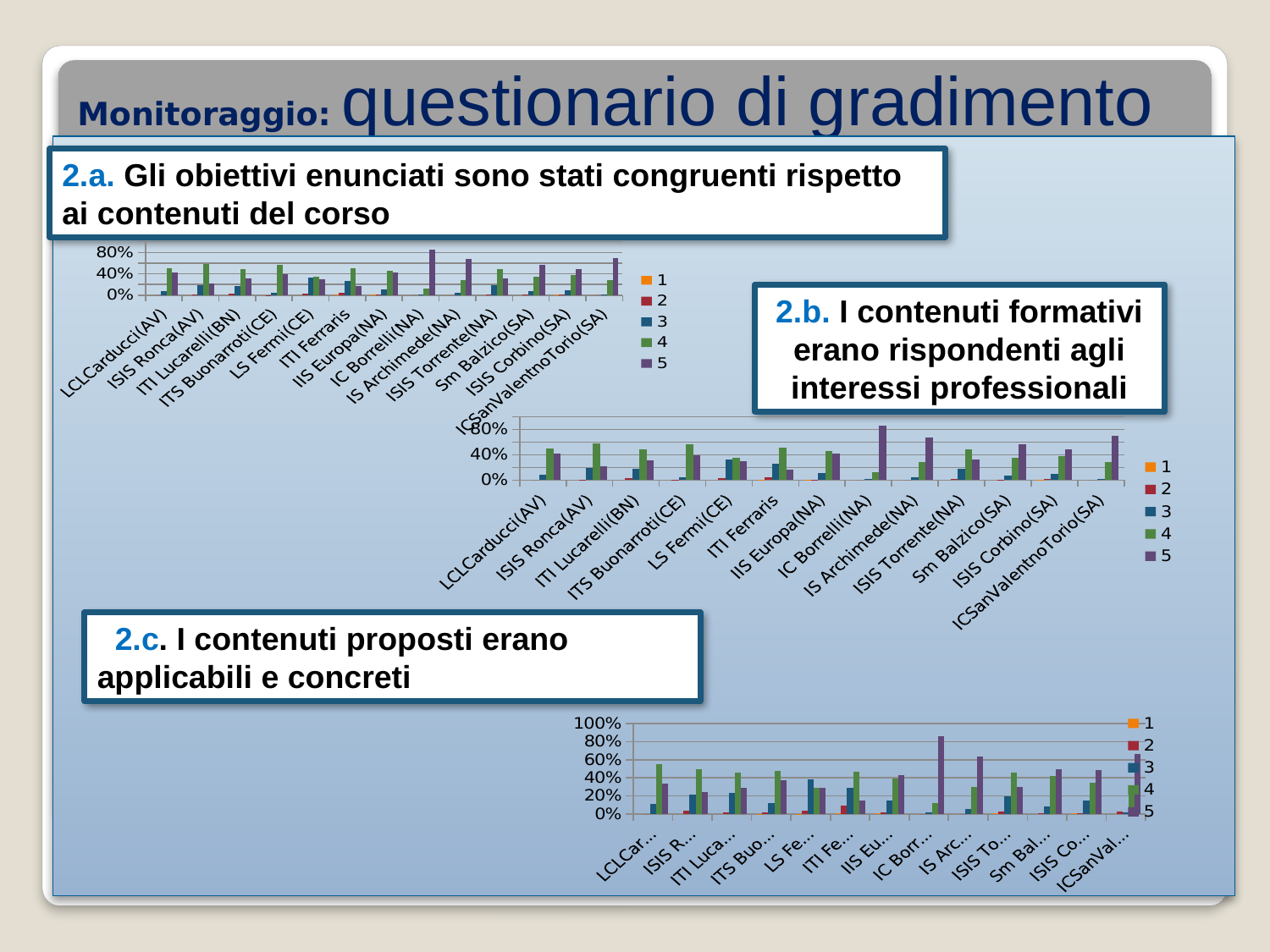

Monitoraggio: questionario di gradimento

2.a. Gli obiettivi enunciati sono stati congruenti rispetto ai contenuti del corso

### Chart

| Category | 1 | 2 | 3 | 4 | 5 |
|---|---|---|---|---|---|
| LCLCarducci(AV) | 0.0 | 0.0 | 0.08000000000000004 | 0.5 | 0.4200000000000003 |
| ISIS Ronca(AV) | 0.0 | 0.010000000000000005 | 0.19 | 0.5800000000000001 | 0.22 |
| ITI Lucarelli(BN) | 0.0 | 0.026315789473684216 | 0.17763157894736842 | 0.48026315789473684 | 0.31578947368421123 |
| ITS Buonarroti(CE) | 0.0 | 0.0037500000000000046 | 0.03875000000000001 | 0.56125 | 0.39250000000000046 |
| LS Fermi(CE) | 0.0 | 0.026845637583892676 | 0.3255033557046984 | 0.348993288590604 | 0.2986577181208054 |
| ITI Ferraris | 0.010000000000000005 | 0.05 | 0.26 | 0.51 | 0.17 |
| IIS Europa(NA) | 0.007575757575757583 | 0.007575757575757583 | 0.10606060606060619 | 0.45454545454545453 | 0.4242424242424243 |
| IC Borrelli(NA) | 0.0 | 0.0 | 0.02020202020202021 | 0.1212121212121213 | 0.8585858585858593 |
| IS Archimede(NA) | 0.0 | 0.0 | 0.04545454545454546 | 0.2803030303030303 | 0.6742424242424246 |
| ISIS Torrente(NA) | 0.0 | 0.02000000000000001 | 0.18000000000000016 | 0.4800000000000003 | 0.3200000000000004 |
| Sm Balzico(SA) | 0.0 | 0.010000000000000005 | 0.07000000000000002 | 0.3500000000000003 | 0.57 |
| ISIS Corbino(SA) | 0.010000000000000005 | 0.02000000000000001 | 0.1 | 0.3800000000000004 | 0.4900000000000003 |
| ICSanValentnoTorio(SA) | 0.0 | 0.0 | 0.02000000000000001 | 0.2800000000000001 | 0.7000000000000006 |
2.b. I contenuti formativi erano rispondenti agli interessi professionali

### Chart

| Category | 1 | 2 | 3 | 4 | 5 |
|---|---|---|---|---|---|
| LCLCarducci(AV) | 0.0 | 0.0 | 0.08000000000000004 | 0.5 | 0.4200000000000003 |
| ISIS Ronca(AV) | 0.0 | 0.010000000000000005 | 0.19 | 0.5800000000000001 | 0.22 |
| ITI Lucarelli(BN) | 0.0 | 0.026315789473684216 | 0.17763157894736842 | 0.48026315789473684 | 0.31578947368421123 |
| ITS Buonarroti(CE) | 0.0 | 0.0037500000000000046 | 0.03875000000000001 | 0.56125 | 0.39250000000000046 |
| LS Fermi(CE) | 0.0 | 0.026845637583892676 | 0.3255033557046984 | 0.348993288590604 | 0.2986577181208054 |
| ITI Ferraris | 0.010000000000000005 | 0.05 | 0.26 | 0.51 | 0.17 |
| IIS Europa(NA) | 0.007575757575757583 | 0.007575757575757583 | 0.10606060606060619 | 0.45454545454545453 | 0.4242424242424243 |
| IC Borrelli(NA) | 0.0 | 0.0 | 0.02020202020202021 | 0.1212121212121213 | 0.8585858585858593 |
| IS Archimede(NA) | 0.0 | 0.0 | 0.04545454545454546 | 0.2803030303030303 | 0.6742424242424246 |
| ISIS Torrente(NA) | 0.0 | 0.02000000000000001 | 0.18000000000000016 | 0.4800000000000003 | 0.3200000000000004 |
| Sm Balzico(SA) | 0.0 | 0.010000000000000005 | 0.07000000000000002 | 0.3500000000000003 | 0.57 |
| ISIS Corbino(SA) | 0.010000000000000005 | 0.02000000000000001 | 0.1 | 0.3800000000000004 | 0.4900000000000003 |
| ICSanValentnoTorio(SA) | 0.0 | 0.0 | 0.02000000000000001 | 0.2800000000000001 | 0.7000000000000006 |
  2.c. I contenuti proposti erano applicabili e concreti

### Chart

| Category | 1 | 2 | 3 | 4 | 5 |
|---|---|---|---|---|---|
| LCLCarducci(AV) | 0.0 | 0.0 | 0.11 | 0.55 | 0.34 |
| ISIS Ronca(AV) | 0.0 | 0.04000000000000002 | 0.22 | 0.5 | 0.24000000000000016 |
| ITI Lucarelli(BN) | 0.0 | 0.01973684210526316 | 0.230263157894737 | 0.4605263157894744 | 0.2894736842105264 |
| ITS Buonarroti(CE) | 0.0037500000000000046 | 0.014999999999999998 | 0.125 | 0.4750000000000003 | 0.37500000000000033 |
| LS Fermi(CE) | 0.003333333333333336 | 0.03666666666666668 | 0.3800000000000004 | 0.29333333333333333 | 0.28666666666666707 |
| ITI Ferraris | 0.010000000000000005 | 0.09000000000000002 | 0.2900000000000003 | 0.4700000000000001 | 0.15000000000000016 |
| IIS Europa(NA) | 0.007575757575757583 | 0.015151515151515166 | 0.15151515151515182 | 0.3939393939393944 | 0.4318181818181824 |
| IC Borrelli(NA) | 0.0 | 0.0 | 0.02020202020202021 | 0.1212121212121213 | 0.8585858585858593 |
| IS Archimede(NA) | 0.0 | 0.0 | 0.06060606060606062 | 0.3030303030303033 | 0.6363636363636371 |
| ISIS Torrente(NA) | 0.010000000000000005 | 0.030000000000000002 | 0.2 | 0.46 | 0.3000000000000003 |
| Sm Balzico(SA) | 0.0 | 0.010000000000000005 | 0.08000000000000004 | 0.4200000000000003 | 0.5 |
| ISIS Corbino(SA) | 0.010000000000000005 | 0.010000000000000005 | 0.15000000000000016 | 0.3500000000000003 | 0.4900000000000003 |
| ICSanValentnoTorio(SA) | 0.0 | 0.030000000000000002 | 0.02000000000000001 | 0.2800000000000001 | 0.6600000000000009 |
Aspetti da migliorare